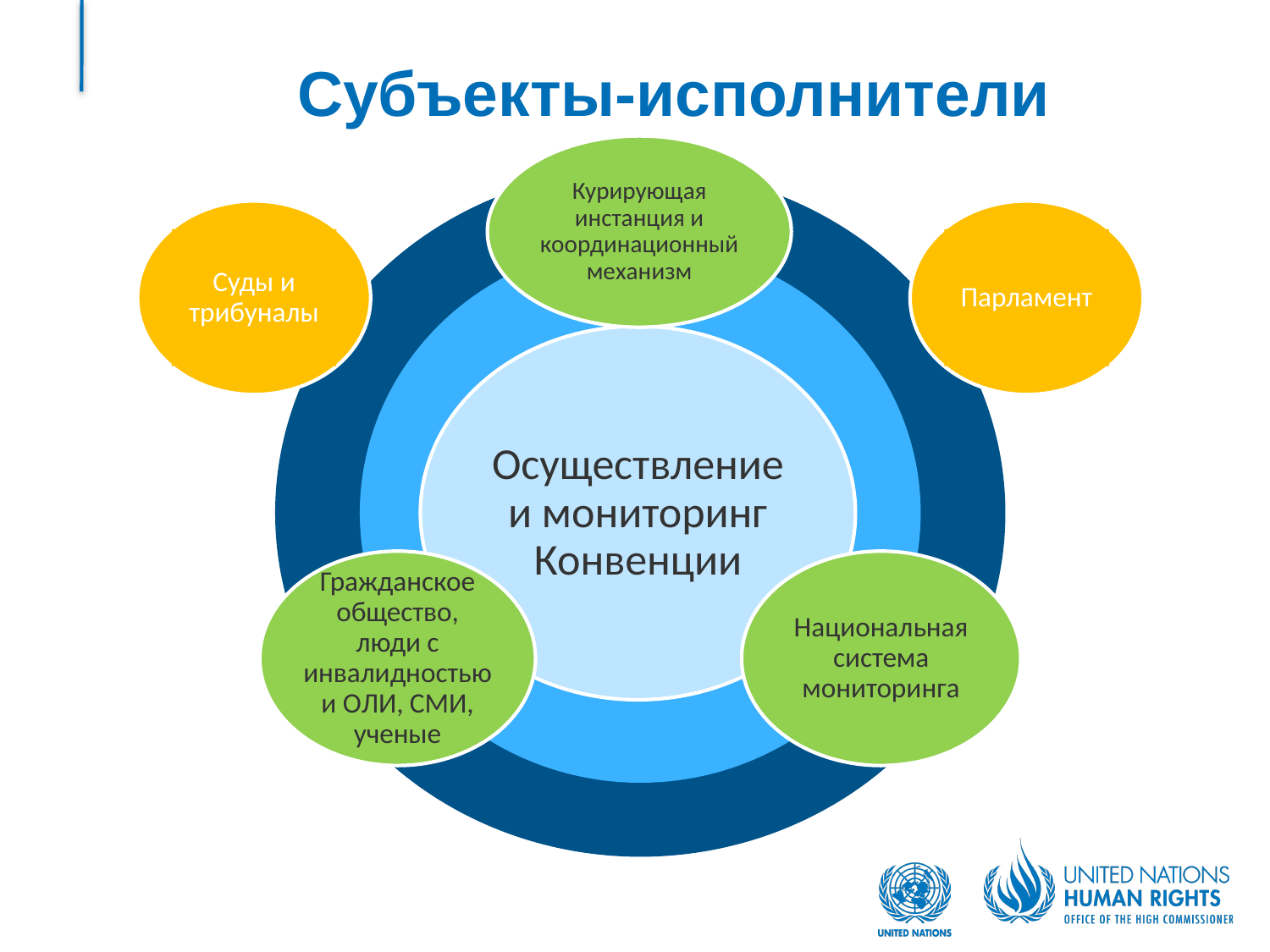

Субъекты-исполнители
Осуществление и мониторинг Конвенции
Курирующая инстанция и координационный механизм
Национальная система мониторинга
Гражданское общество, люди с инвалидностью и ОЛИ, СМИ, ученые

Суды и трибуналы

Парламент